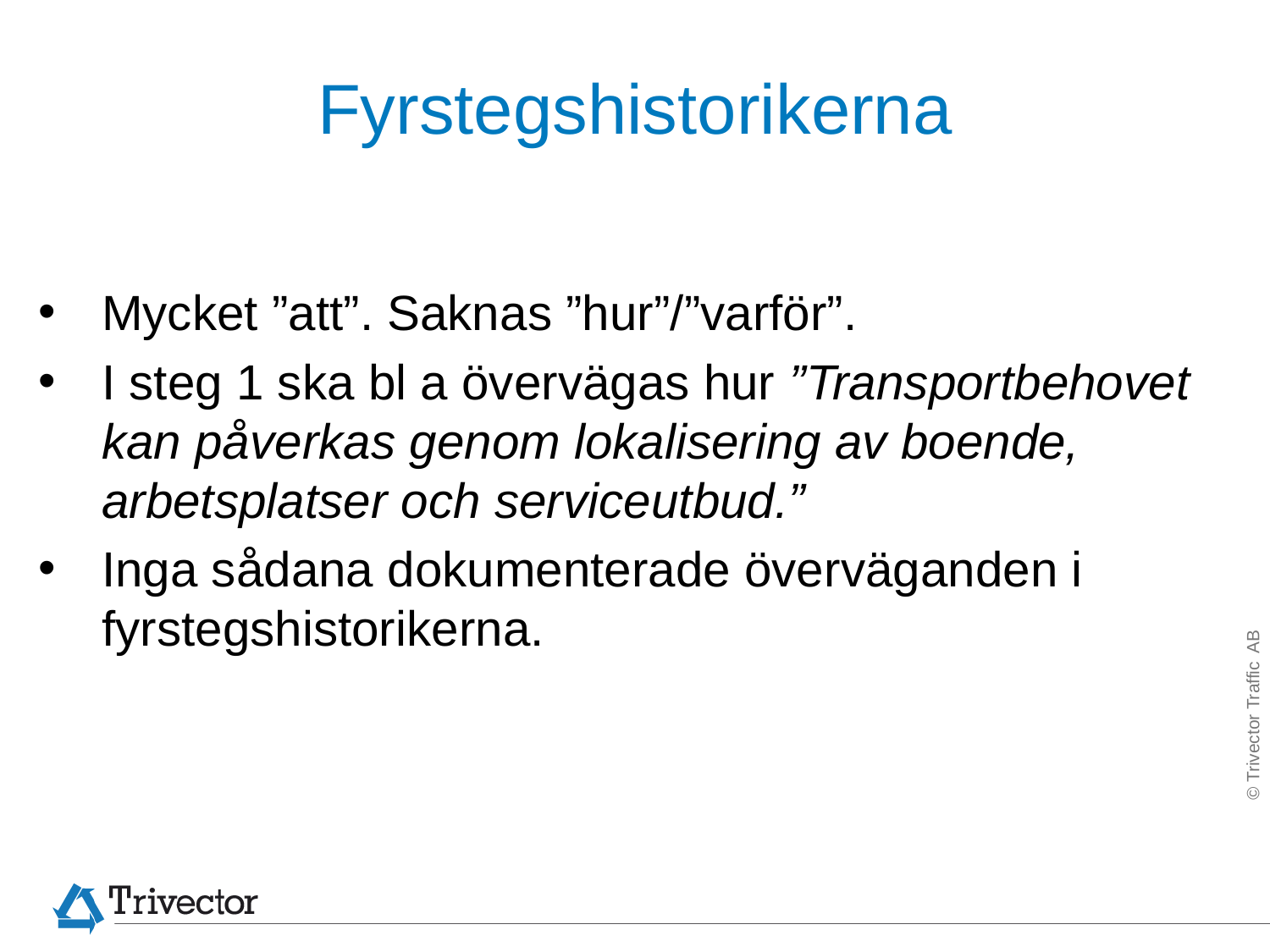

# Fyrstegshistorikerna

Mycket ”att”. Saknas ”hur”/”varför”.
I steg 1 ska bl a övervägas hur ”Transportbehovet kan påverkas genom lokalisering av boende, arbetsplatser och serviceutbud.”
Inga sådana dokumenterade överväganden i fyrstegshistorikerna.